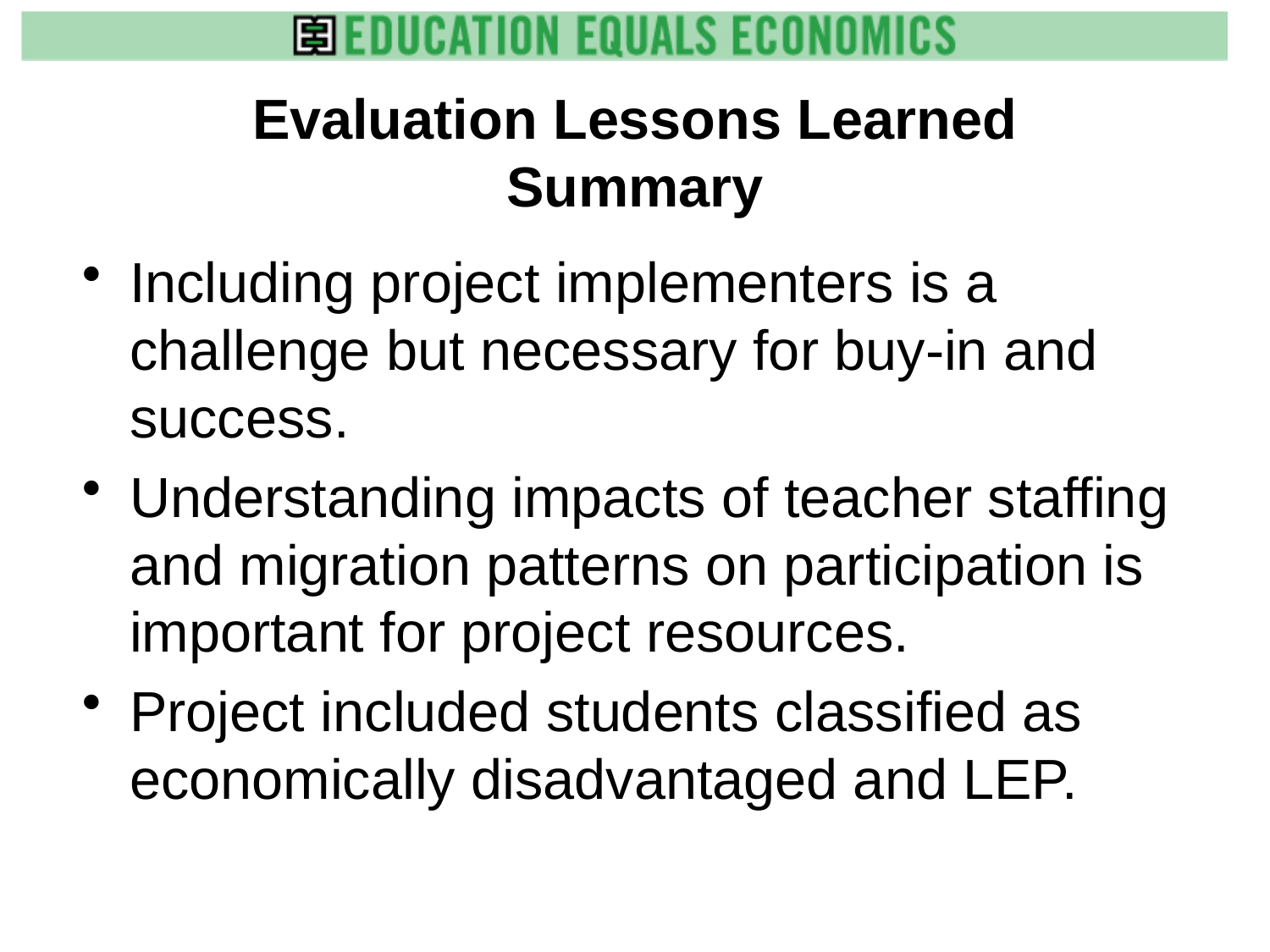

Evaluation Lessons Learned
Summary
Including project implementers is a challenge but necessary for buy-in and success.
Understanding impacts of teacher staffing and migration patterns on participation is important for project resources.
Project included students classified as economically disadvantaged and LEP.